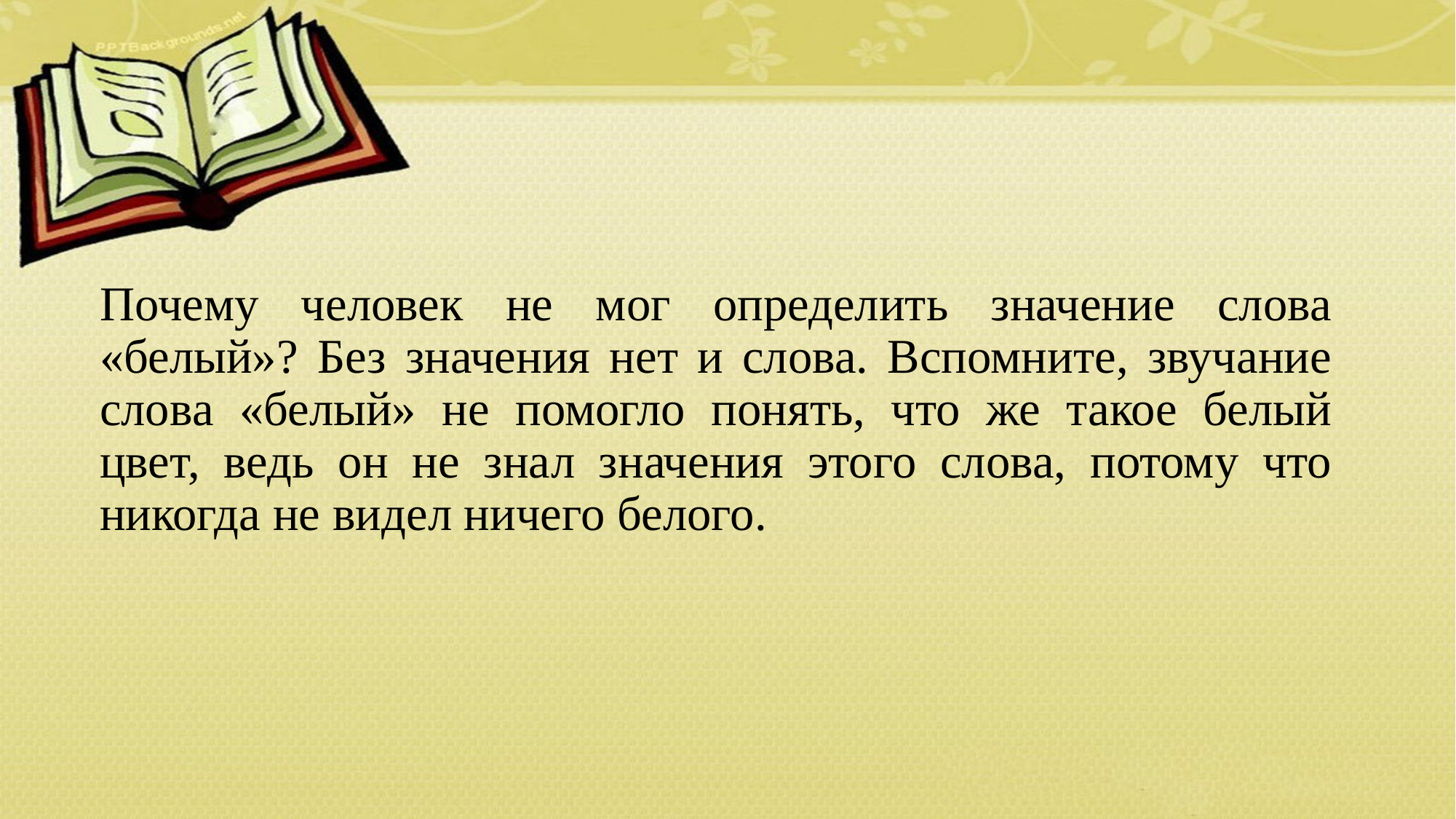

# Почему человек не мог определить значение слова «белый»? Без значения нет и слова. Вспомните, звучание слова «белый» не помогло понять, что же такое белый цвет, ведь он не знал значения этого слова, потому что никогда не видел ничего белого.